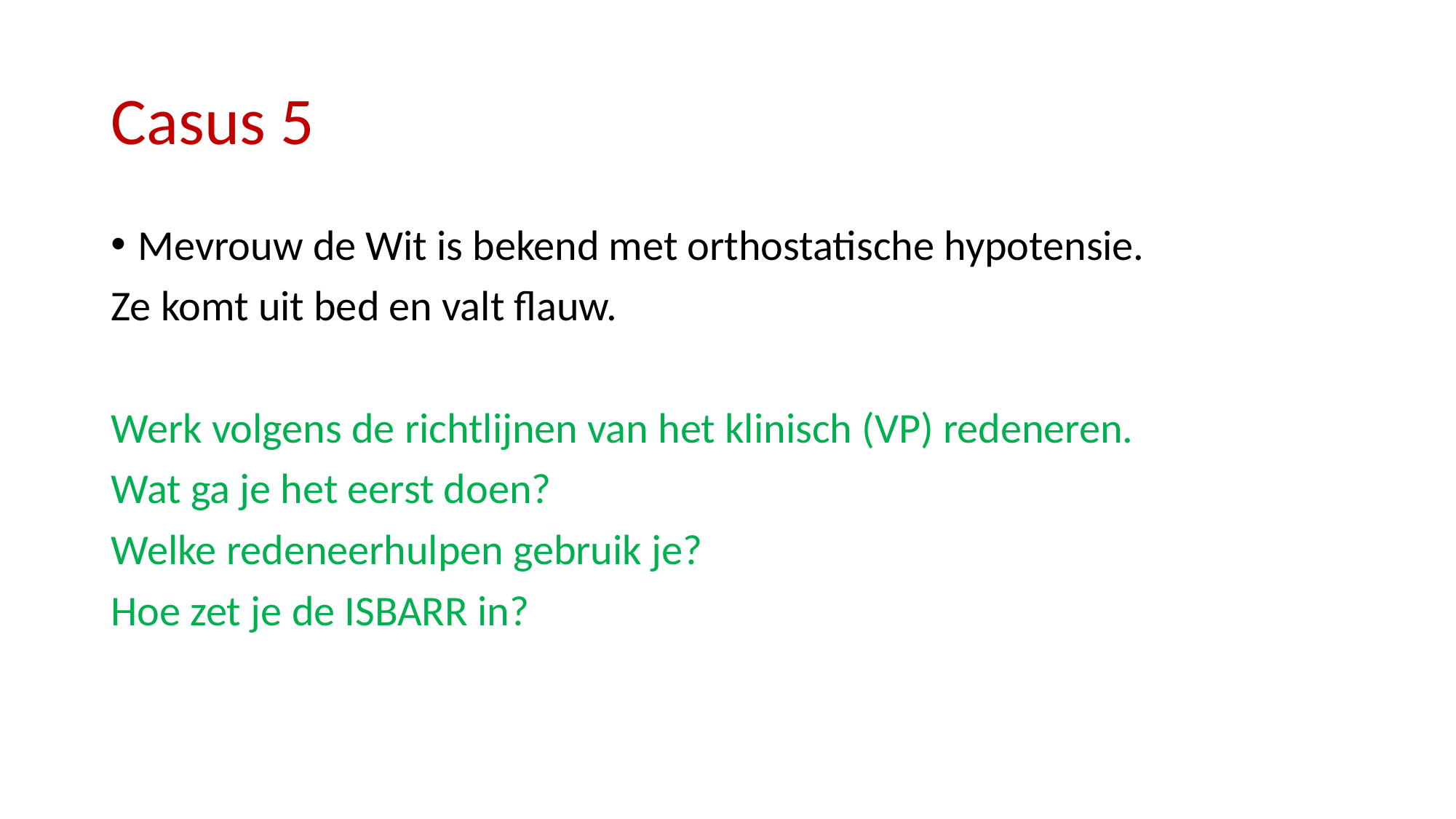

# Casus 5
Mevrouw de Wit is bekend met orthostatische hypotensie.
Ze komt uit bed en valt flauw.

Werk volgens de richtlijnen van het klinisch (VP) redeneren.
Wat ga je het eerst doen?
Welke redeneerhulpen gebruik je?
Hoe zet je de ISBARR in?